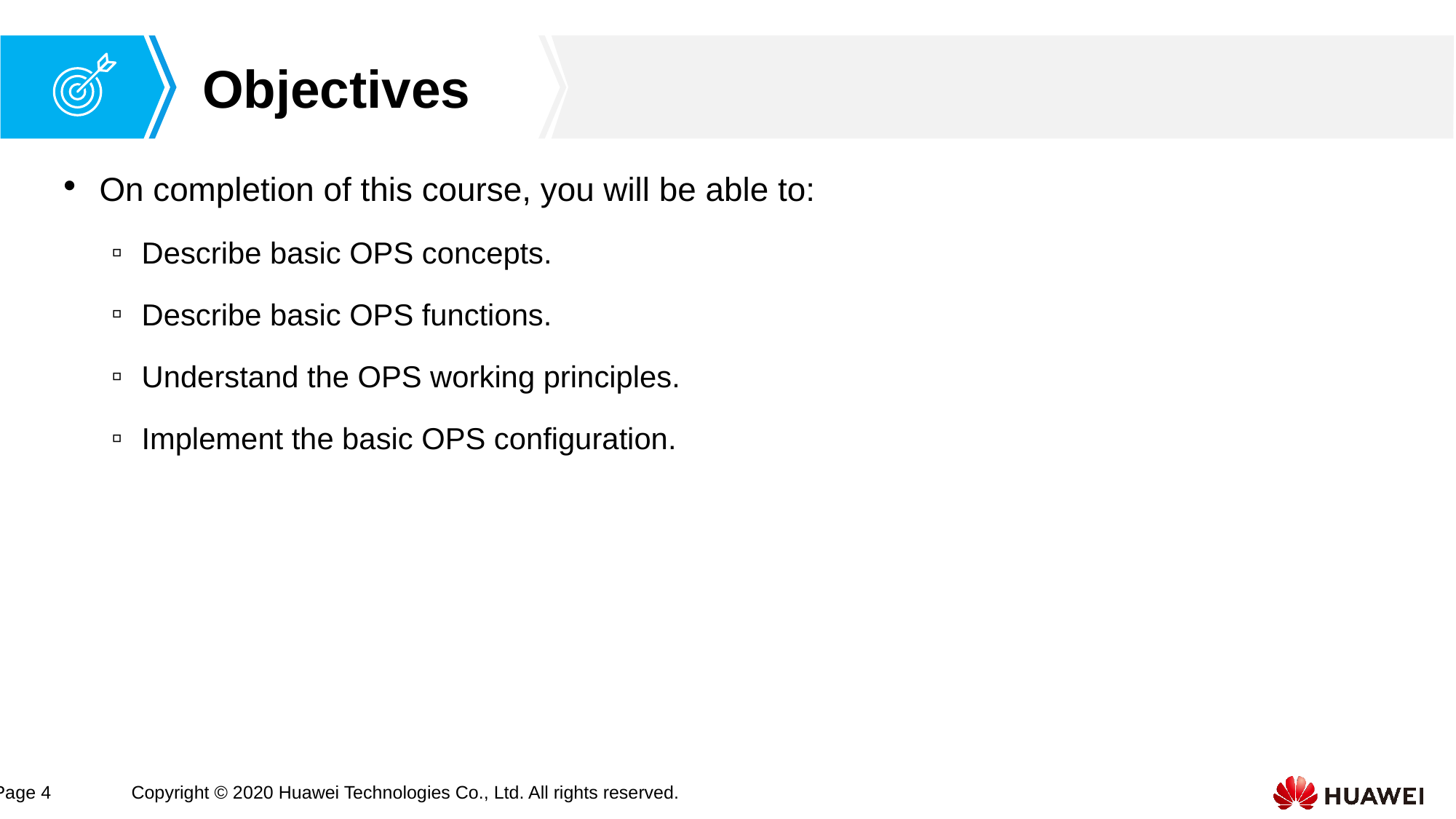

On completion of this course, you will be able to:
Describe basic OPS concepts.
Describe basic OPS functions.
Understand the OPS working principles.
Implement the basic OPS configuration.